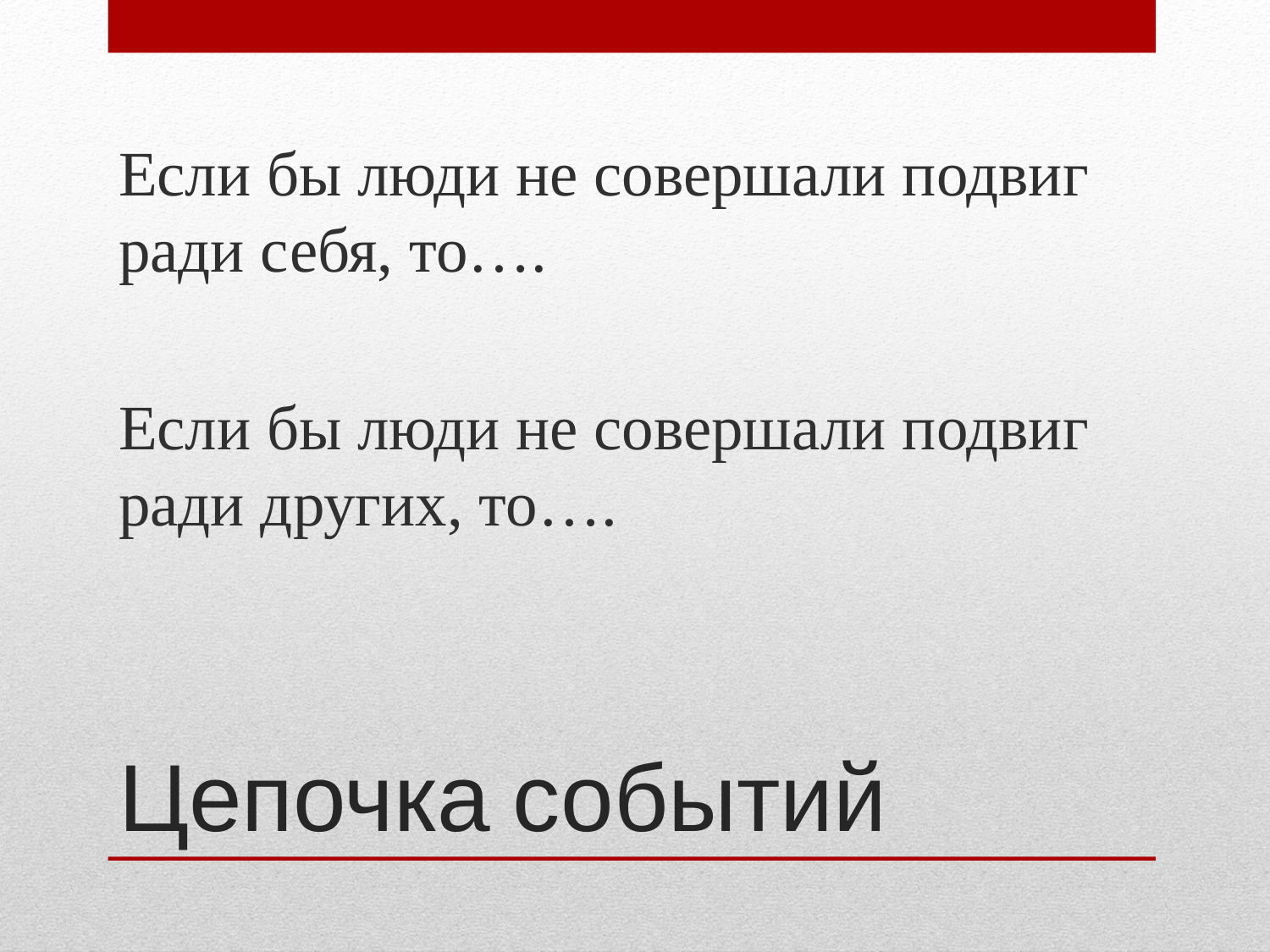

Если бы люди не совершали подвиг ради себя, то….

Если бы люди не совершали подвиг ради других, то….

# Цепочка событий